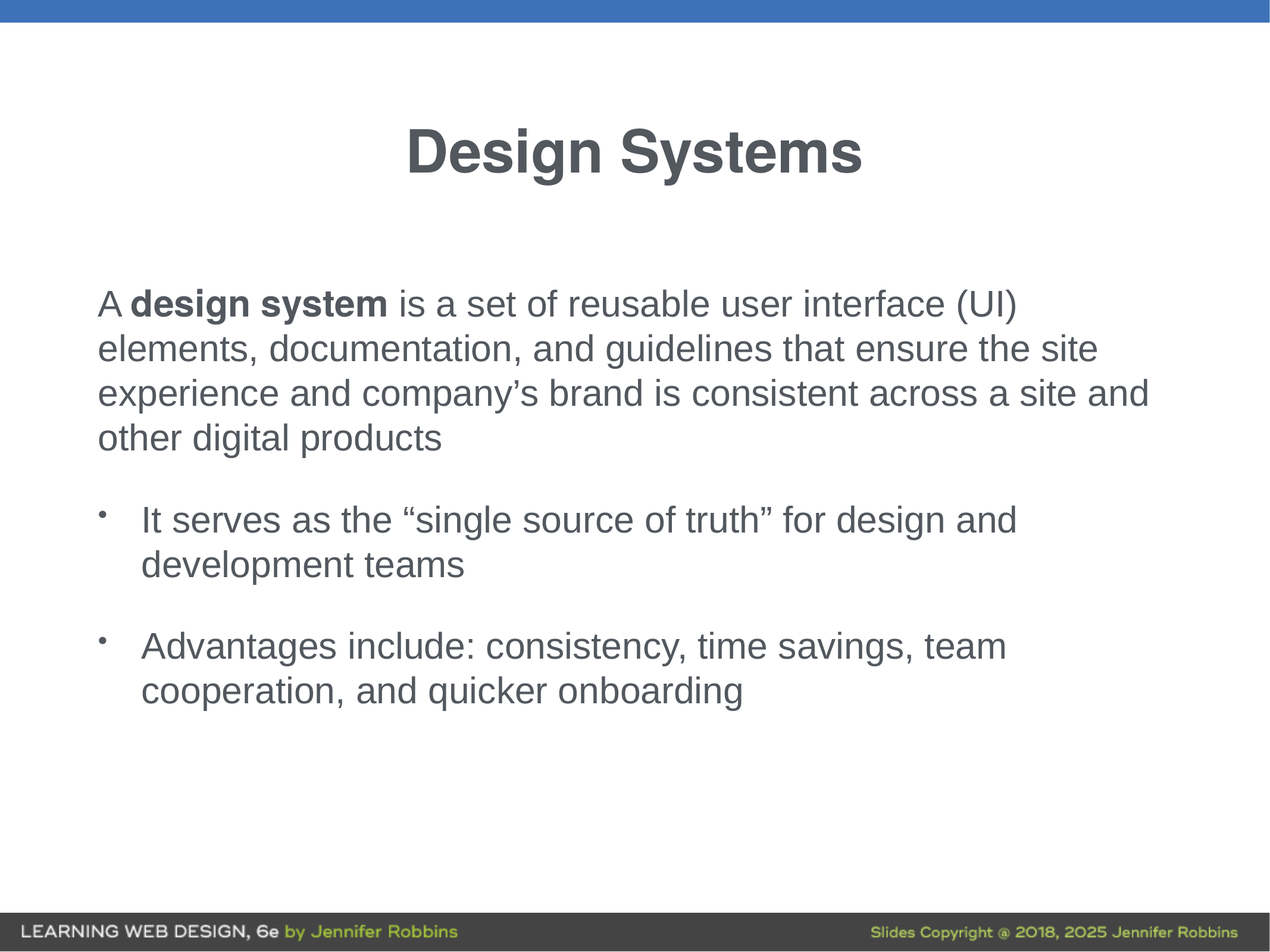

# Design Systems
A design system is a set of reusable user interface (UI) elements, documentation, and guidelines that ensure the site experience and company’s brand is consistent across a site and other digital products
It serves as the “single source of truth” for design and development teams
Advantages include: consistency, time savings, team cooperation, and quicker onboarding